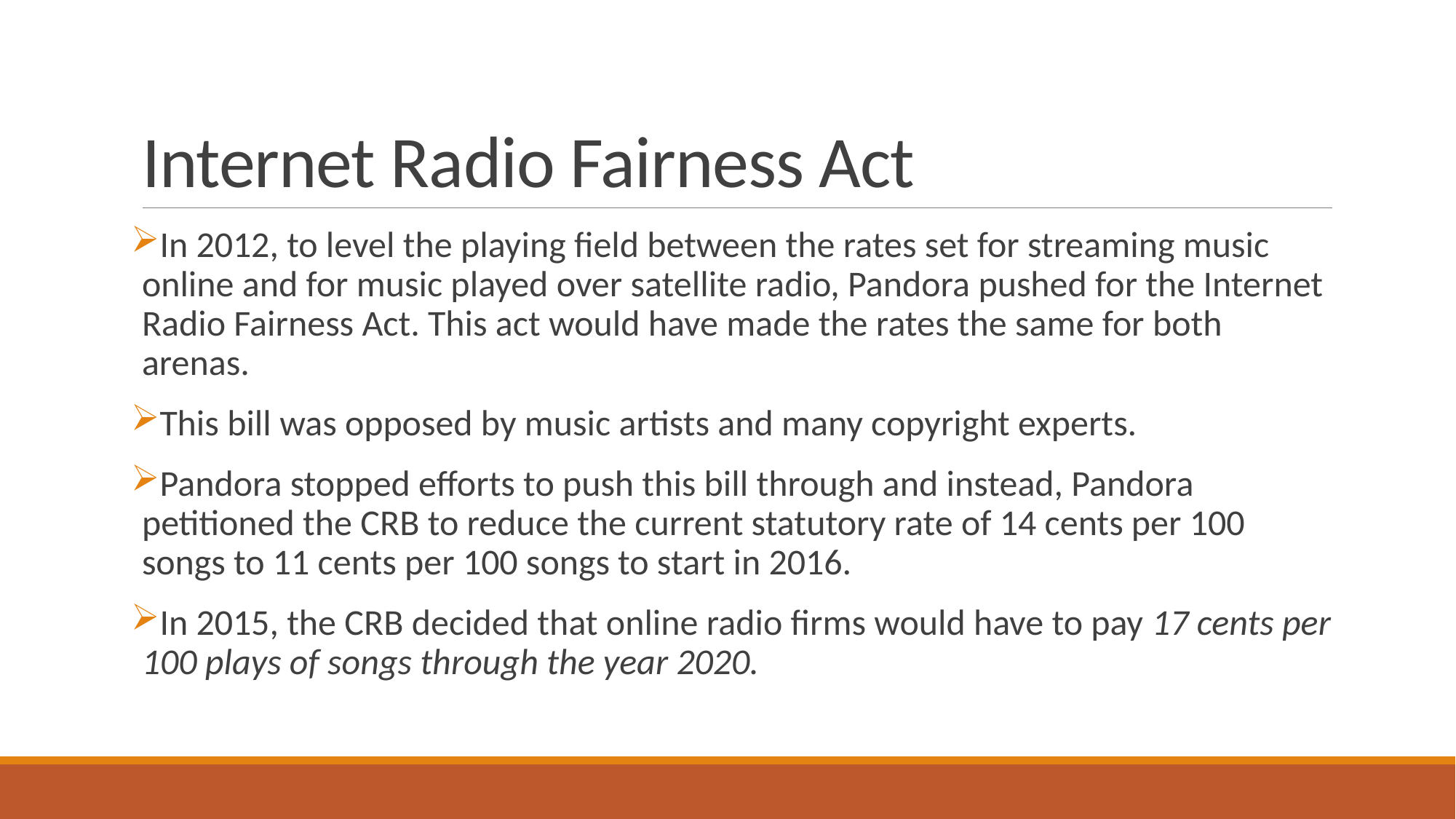

# Internet Radio Fairness Act
In 2012, to level the playing field between the rates set for streaming music online and for music played over satellite radio, Pandora pushed for the Internet Radio Fairness Act. This act would have made the rates the same for both arenas.
This bill was opposed by music artists and many copyright experts.
Pandora stopped efforts to push this bill through and instead, Pandora petitioned the CRB to reduce the current statutory rate of 14 cents per 100 songs to 11 cents per 100 songs to start in 2016.
In 2015, the CRB decided that online radio firms would have to pay 17 cents per 100 plays of songs through the year 2020.